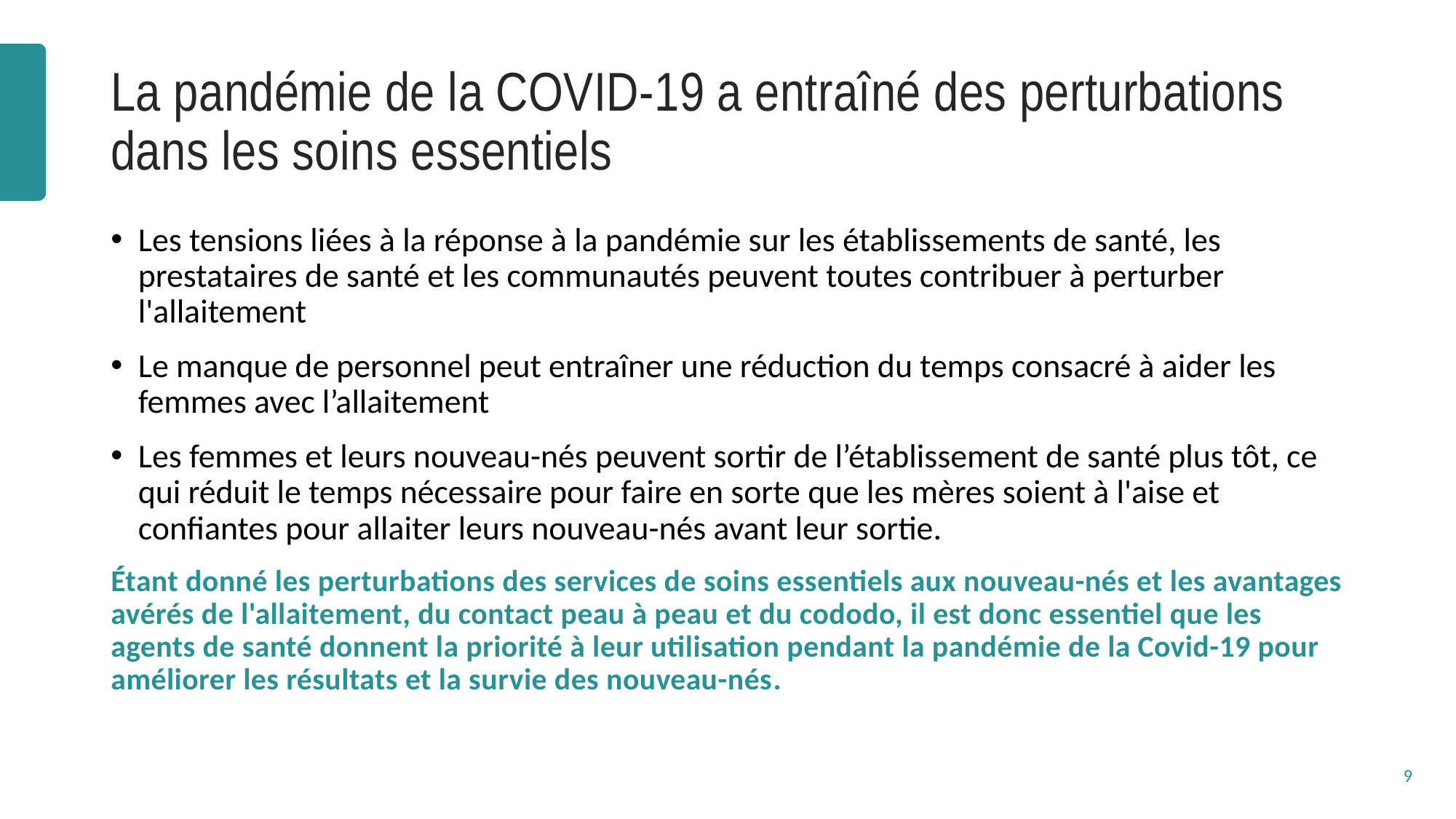

# La pandémie de la COVID-19 a entraîné des perturbations dans les soins essentiels
Les tensions liées à la réponse à la pandémie sur les établissements de santé, les prestataires de santé et les communautés peuvent toutes contribuer à perturber l'allaitement
Le manque de personnel peut entraîner une réduction du temps consacré à aider les femmes avec l’allaitement
Les femmes et leurs nouveau-nés peuvent sortir de l’établissement de santé plus tôt, ce qui réduit le temps nécessaire pour faire en sorte que les mères soient à l'aise et confiantes pour allaiter leurs nouveau-nés avant leur sortie.
Étant donné les perturbations des services de soins essentiels aux nouveau-nés et les avantages avérés de l'allaitement, du contact peau à peau et du cododo, il est donc essentiel que les agents de santé donnent la priorité à leur utilisation pendant la pandémie de la Covid-19 pour améliorer les résultats et la survie des nouveau-nés.